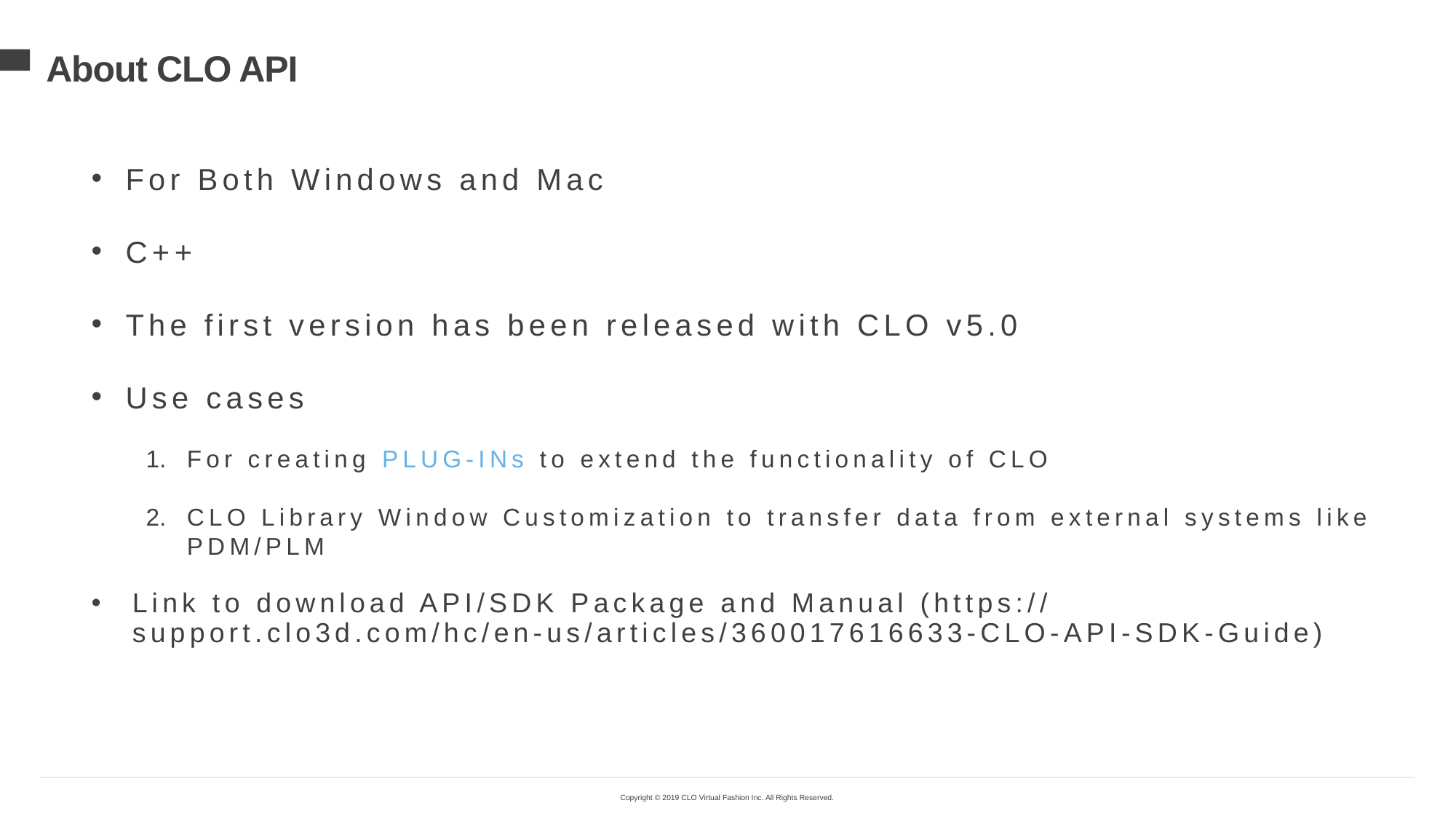

# About CLO API
For Both Windows and Mac

C++

The first version has been released with CLO v5.0

Use cases

For creating PLUG-INs to extend the functionality of CLO

CLO Library Window Customization to transfer data from external systems like PDM/PLM

Link to download API/SDK Package and Manual (https://support.clo3d.com/hc/en-us/articles/360017616633-CLO-API-SDK-Guide)
Copyright © 2019 CLO Virtual Fashion Inc. All Rights Reserved.